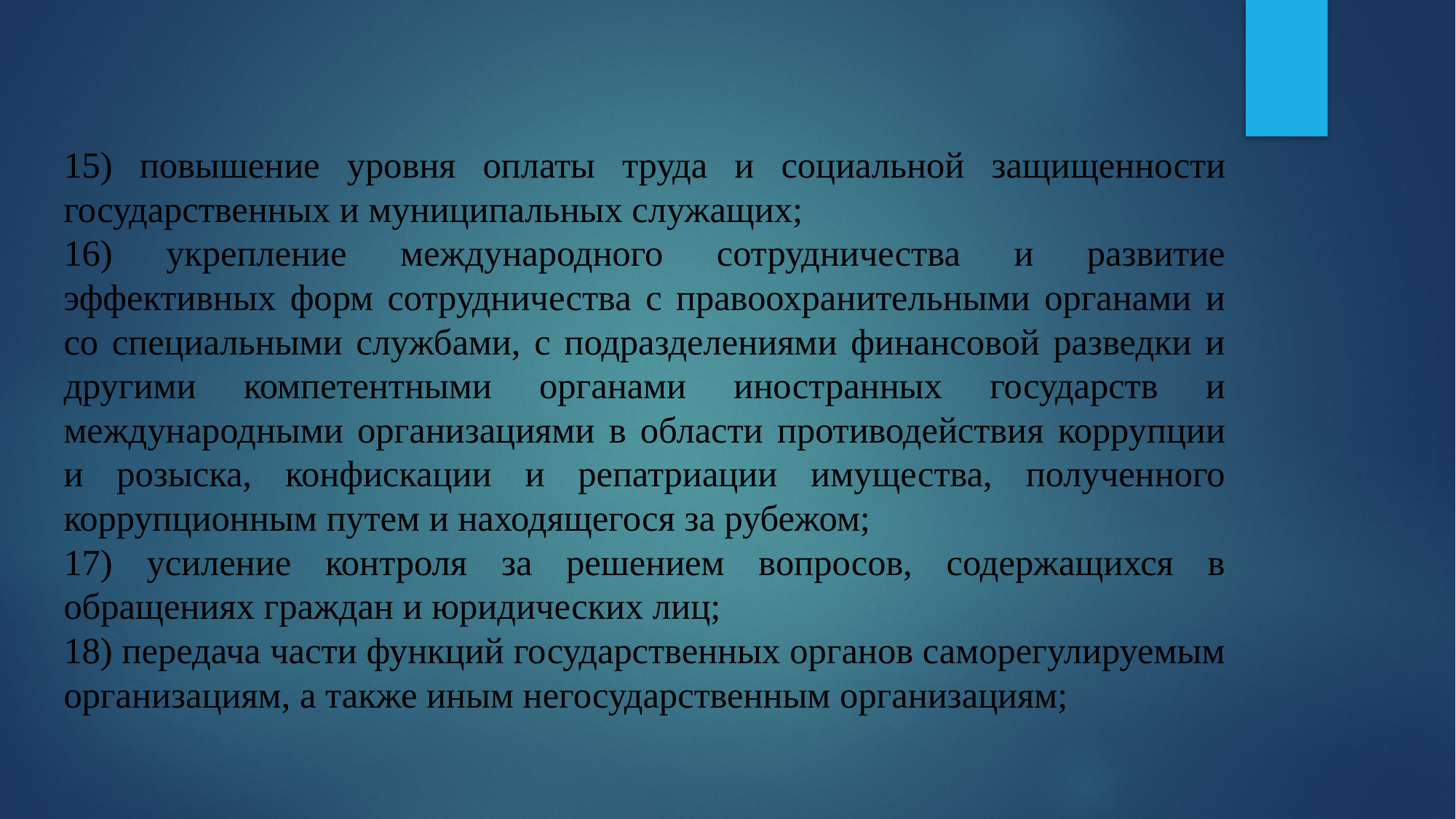

15) повышение уровня оплаты труда и социальной защищенности государственных и муниципальных служащих;
16) укрепление международного сотрудничества и развитие эффективных форм сотрудничества с правоохранительными органами и со специальными службами, с подразделениями финансовой разведки и другими компетентными органами иностранных государств и международными организациями в области противодействия коррупции и розыска, конфискации и репатриации имущества, полученного коррупционным путем и находящегося за рубежом;
17) усиление контроля за решением вопросов, содержащихся в обращениях граждан и юридических лиц;
18) передача части функций государственных органов саморегулируемым организациям, а также иным негосударственным организациям;